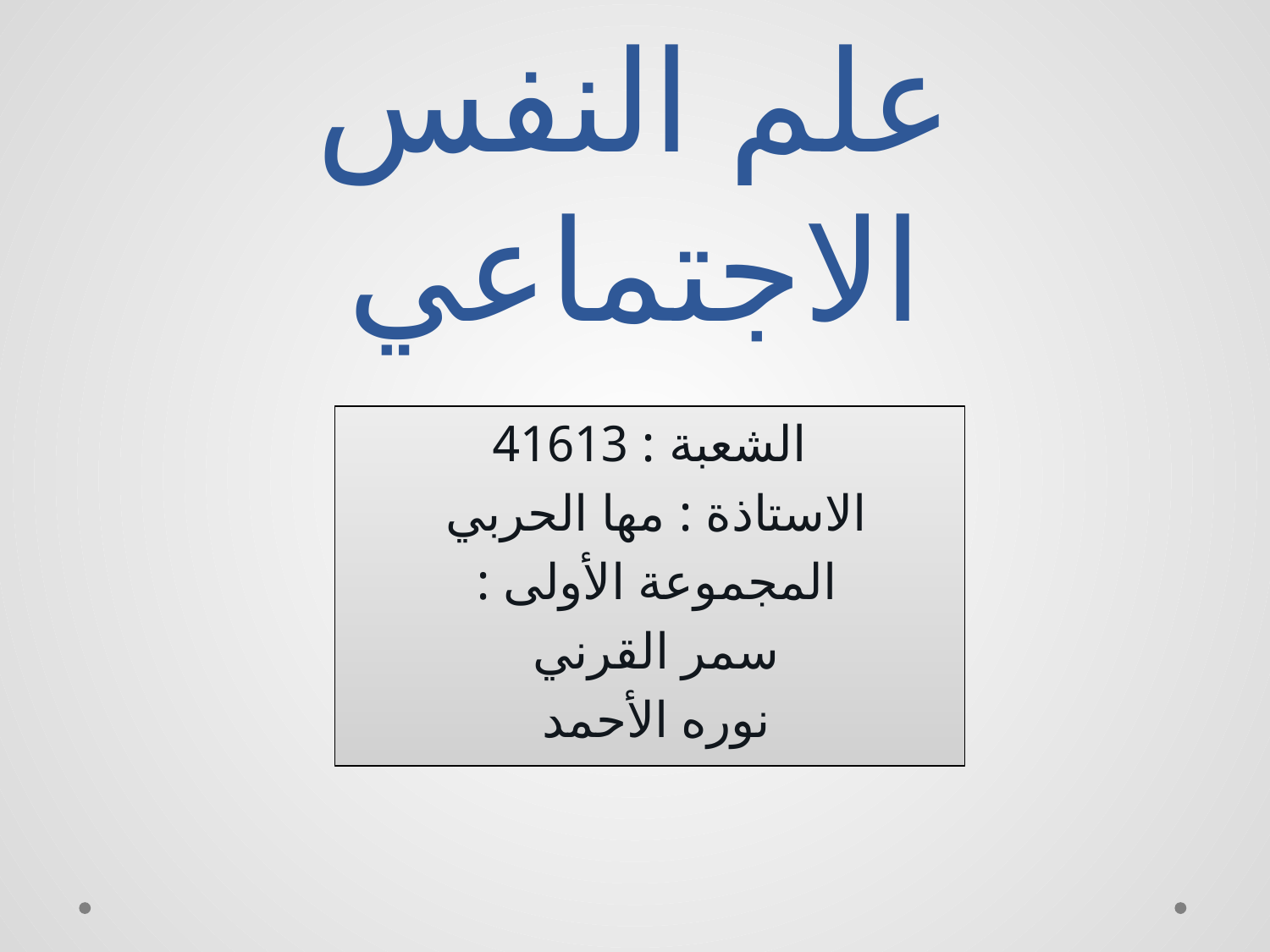

# علم النفس الاجتماعي
الشعبة : 41613
الاستاذة : مها الحربي
المجموعة الأولى :
سمر القرني
نوره الأحمد